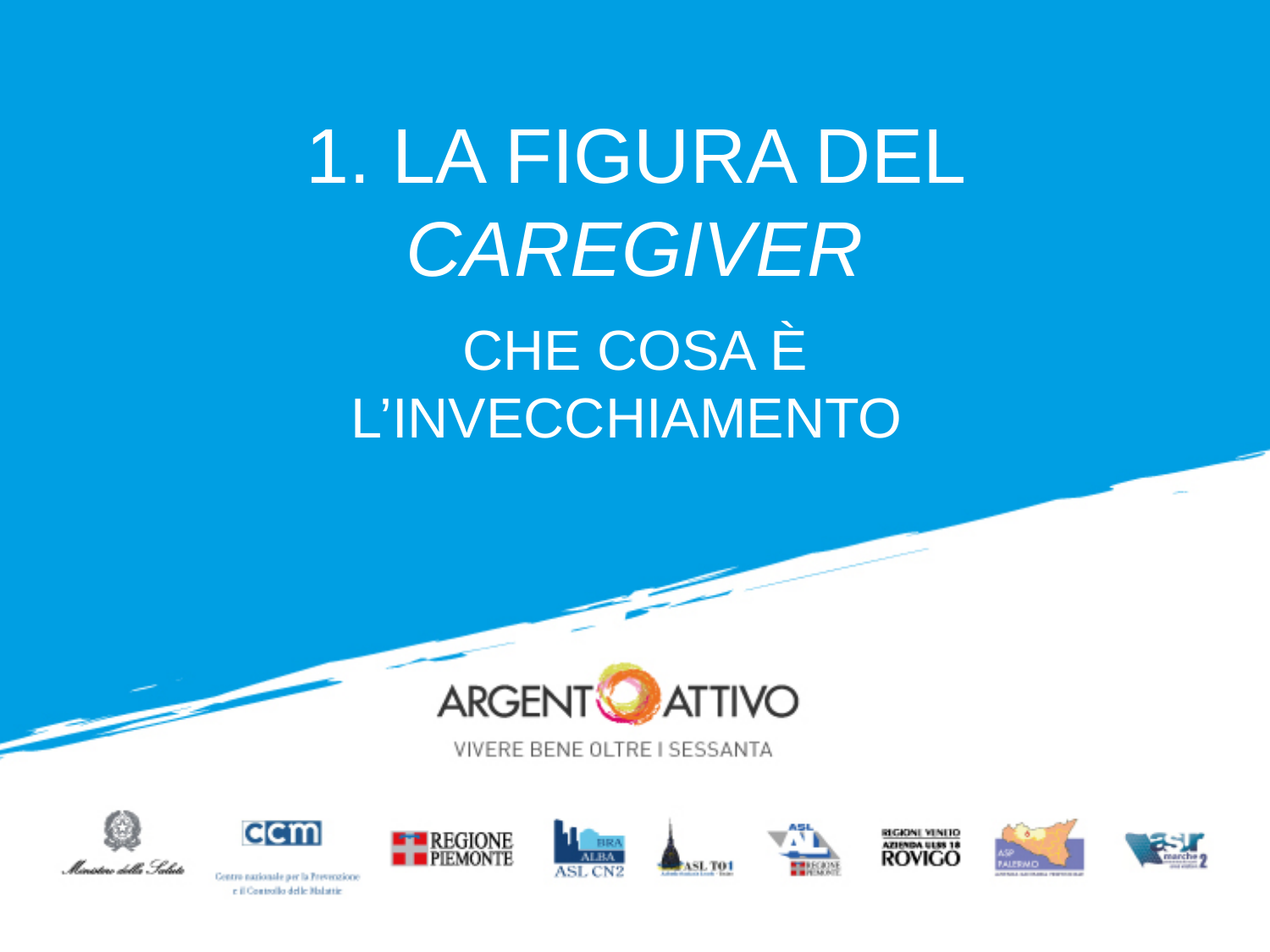

# 1. LA FIGURA DEL CAREGIVER
CHE COSA è L’INVECCHIAMENTO